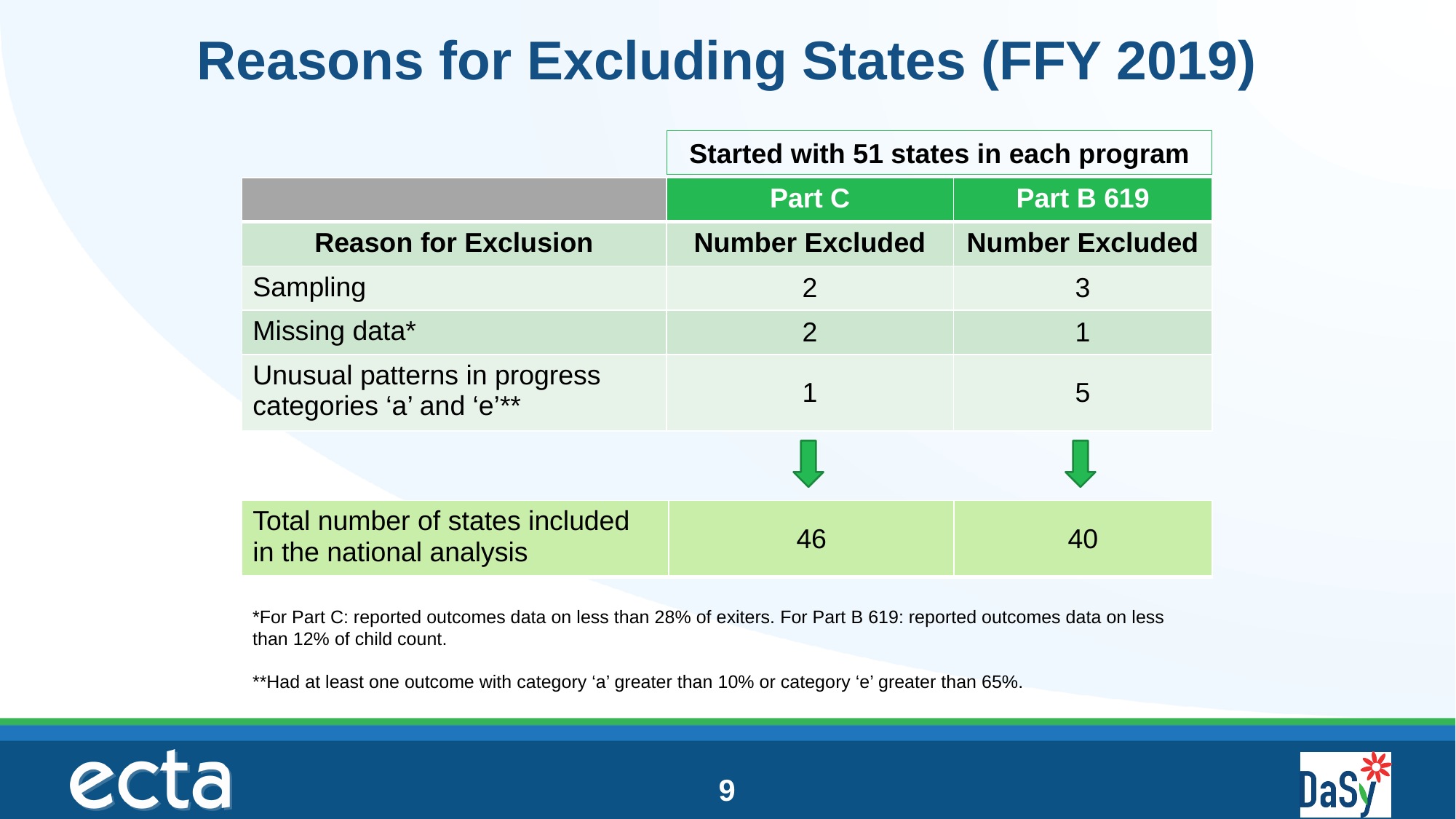

# Reasons for Excluding States (FFY 2019)
Started with 51 states in each program
|  | Part C | Part B 619 |
| --- | --- | --- |
| Reason for Exclusion | Number Excluded | Number Excluded |
| Sampling | 2 | 3 |
| Missing data\* | 2 | 1 |
| Unusual patterns in progress categories ‘a’ and ‘e’\*\* | 1 | 5 |

| Total number of states included in the national analysis | 46 | 40 |
| --- | --- | --- |
*For Part C: reported outcomes data on less than 28% of exiters. For Part B 619: reported outcomes data on less than 12% of child count.

**Had at least one outcome with category ‘a’ greater than 10% or category ‘e’ greater than 65%.
9